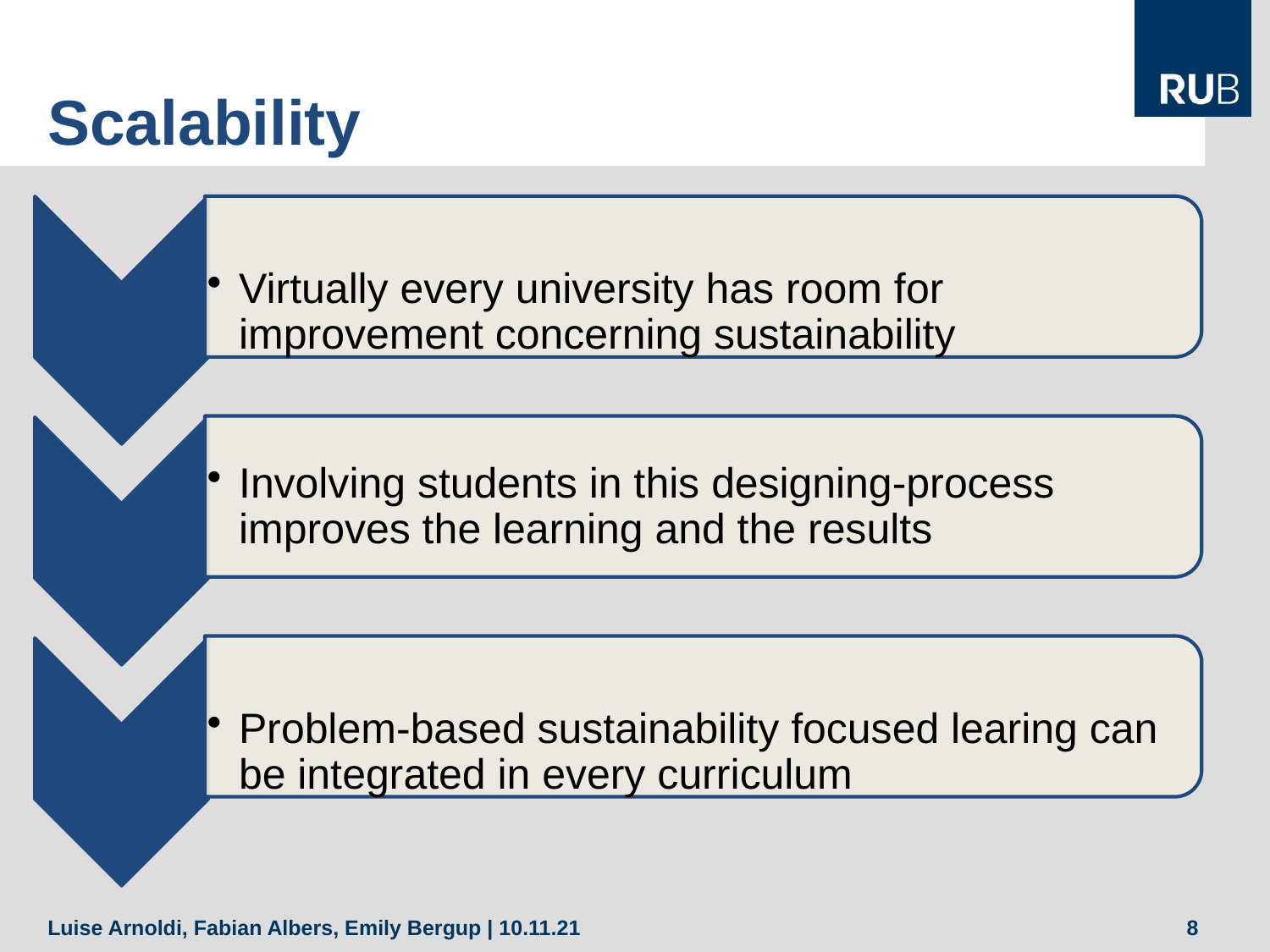

# Scalability

Virtually every university has room for improvement concerning sustainability
Involving students in this designing-process improves the learning and the results

Problem-based sustainability focused learing can be integrated in every curriculum

Luise Arnoldi, Fabian Albers, Emily Bergup | 10.11.21
8